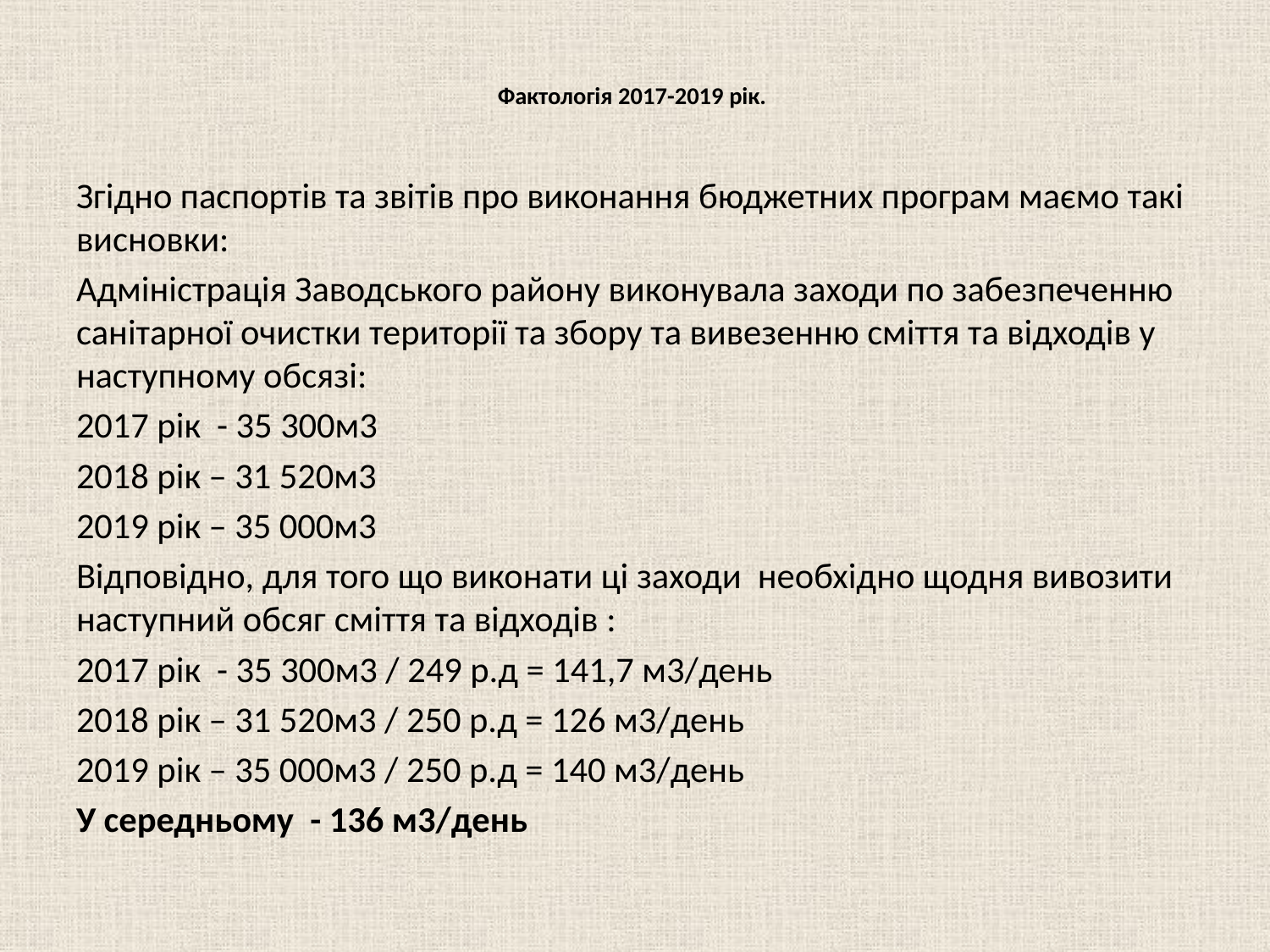

# Фактологія 2017-2019 рік.
Згідно паспортів та звітів про виконання бюджетних програм маємо такі висновки:
Адміністрація Заводського району виконувала заходи по забезпеченню санітарної очистки території та збору та вивезенню сміття та відходів у наступному обсязі:
2017 рік  - 35 300м3
2018 рік – 31 520м3
2019 рік – 35 000м3
Відповідно, для того що виконати ці заходи  необхідно щодня вивозити наступний обсяг сміття та відходів :
2017 рік  - 35 300м3 / 249 р.д = 141,7 м3/день
2018 рік – 31 520м3 / 250 р.д = 126 м3/день
2019 рік – 35 000м3 / 250 р.д = 140 м3/день
У середньому  - 136 м3/день